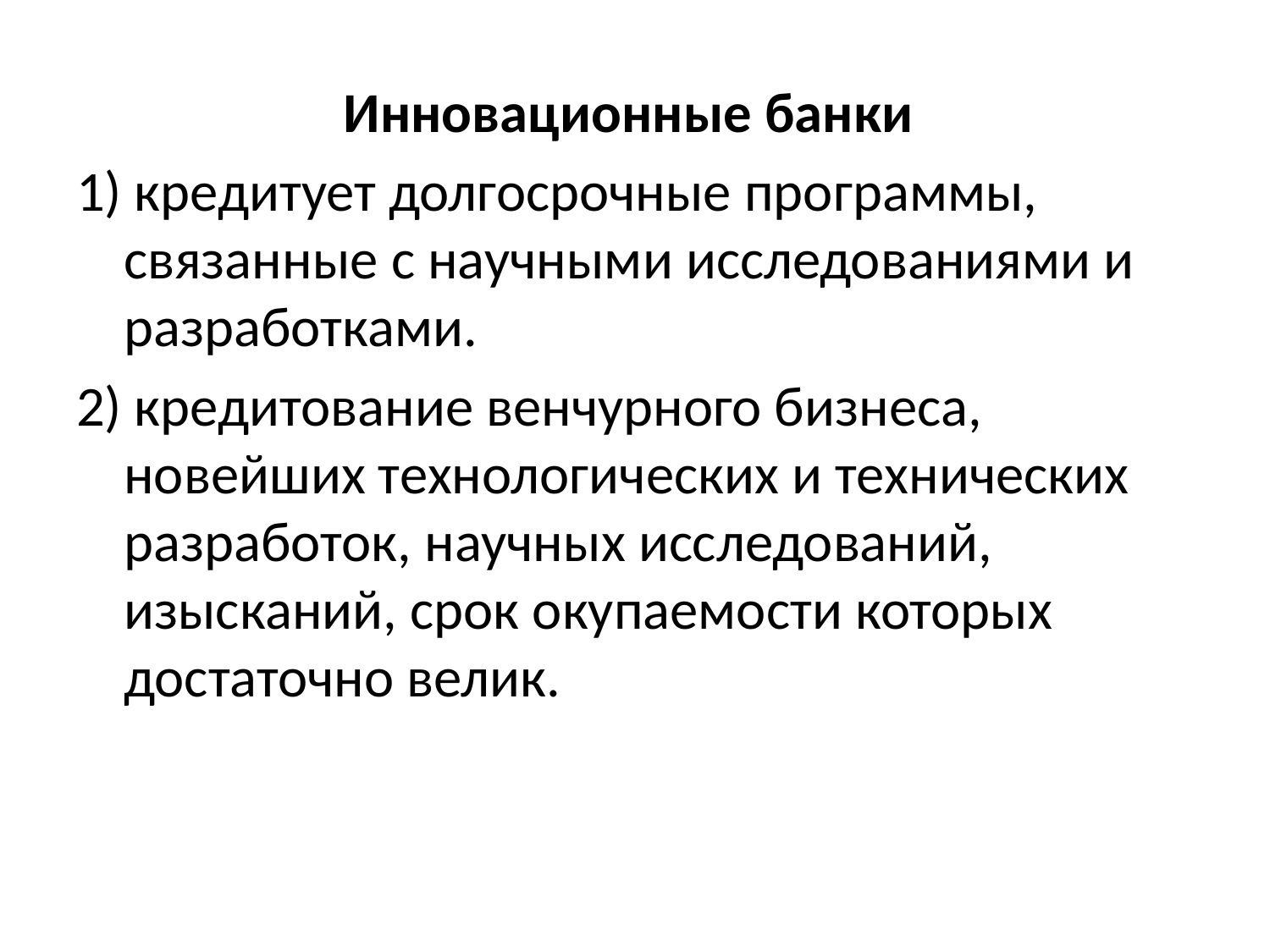

#
Инновационные банки
1) кредитует долгосрочные программы, связанные с научными исследованиями и разработками.
2) кредитование венчурного бизнеса, новейших технологических и технических разработок, научных исследований, изысканий, срок окупаемости которых достаточно велик.